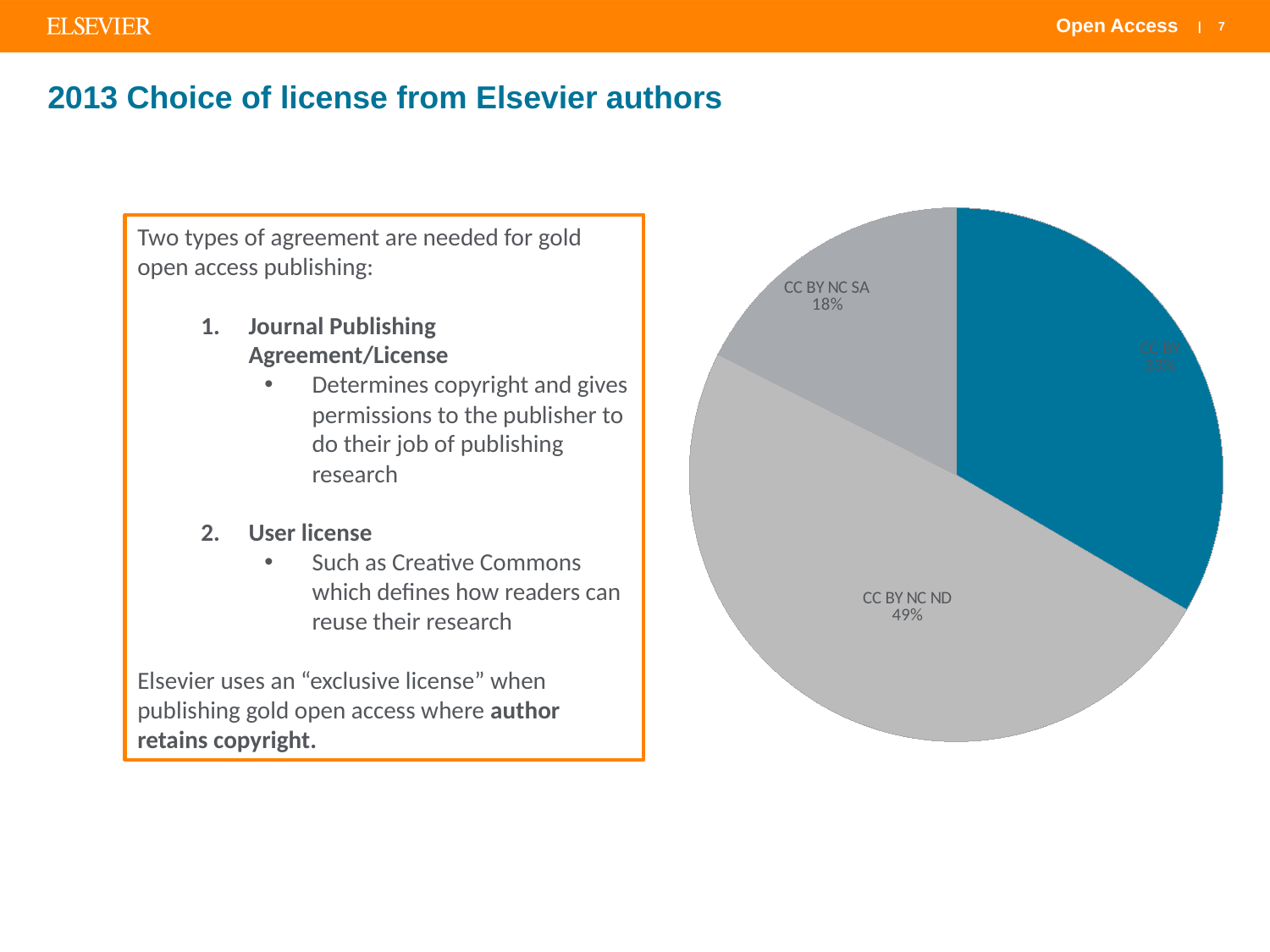

2013 Choice of license from Elsevier authors

### Chart

| Category | Author choice |
|---|---|
| CC BY | 356.0 |
| CC BY NC ND | 522.0 |
| CC BY NC SA | 187.0 |
Two types of agreement are needed for gold open access publishing:

Journal Publishing Agreement/License
Determines copyright and gives permissions to the publisher to do their job of publishing research

User license
Such as Creative Commons which defines how readers can reuse their research

Elsevier uses an “exclusive license” when publishing gold open access where author retains copyright.